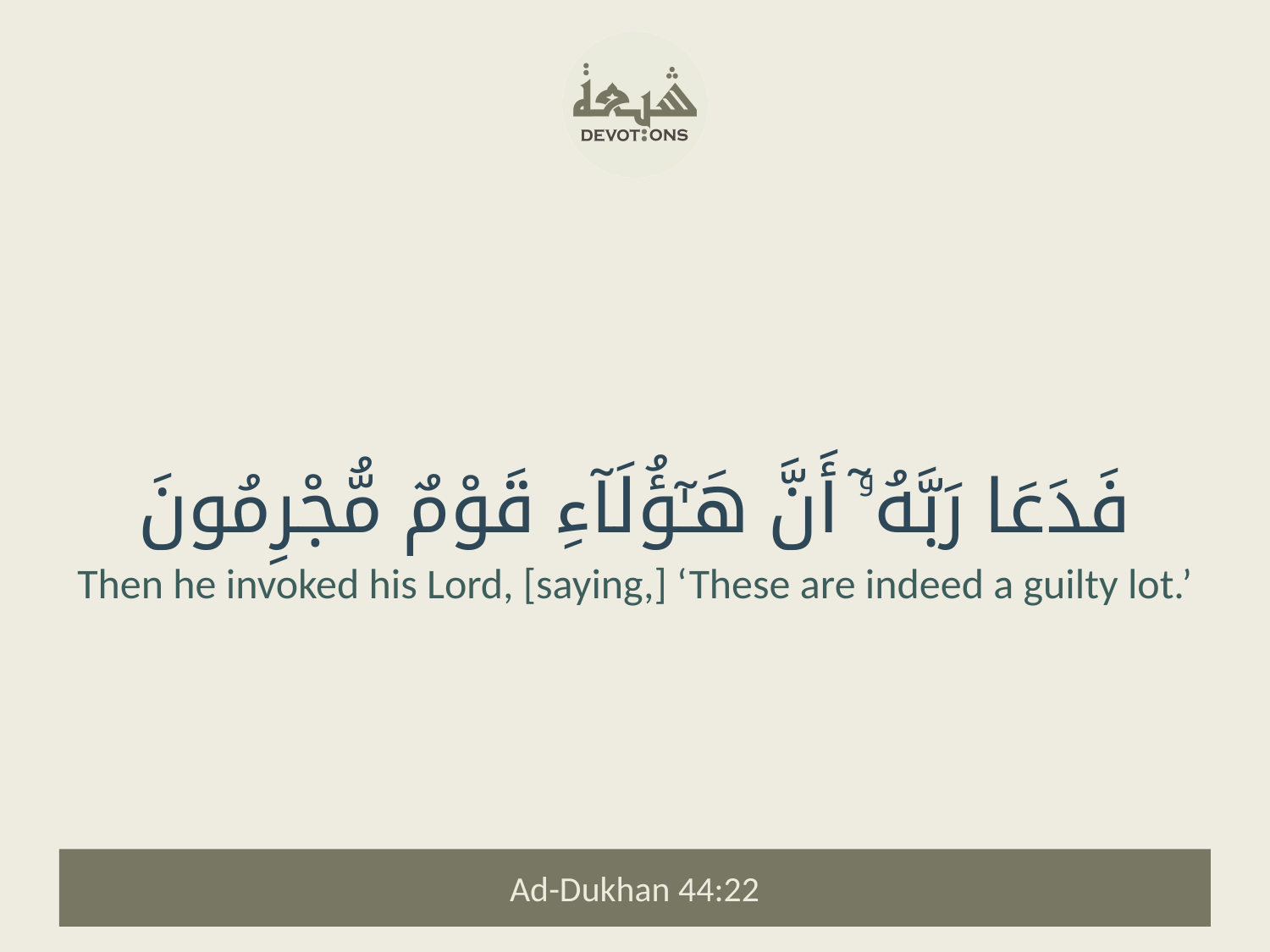

فَدَعَا رَبَّهُۥٓ أَنَّ هَـٰٓؤُلَآءِ قَوْمٌ مُّجْرِمُونَ
Then he invoked his Lord, [saying,] ‘These are indeed a guilty lot.’
Ad-Dukhan 44:22